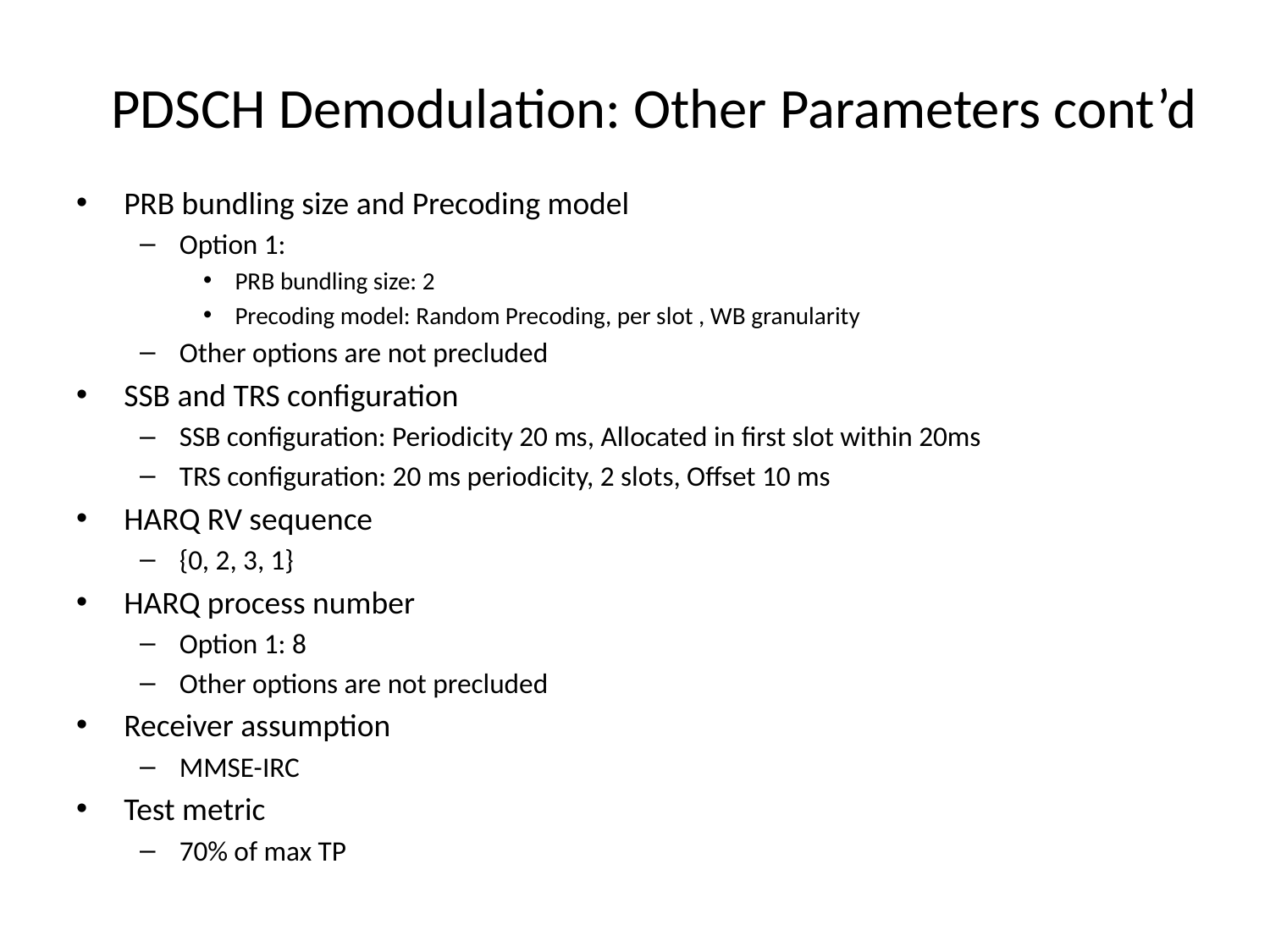

# PDSCH Demodulation: Other Parameters cont’d
PRB bundling size and Precoding model
Option 1:
PRB bundling size: 2
Precoding model: Random Precoding, per slot , WB granularity
Other options are not precluded
SSB and TRS configuration
SSB configuration: Periodicity 20 ms, Allocated in first slot within 20ms
TRS configuration: 20 ms periodicity, 2 slots, Offset 10 ms
HARQ RV sequence
{0, 2, 3, 1}
HARQ process number
Option 1: 8
Other options are not precluded
Receiver assumption
MMSE-IRC
Test metric
70% of max TP